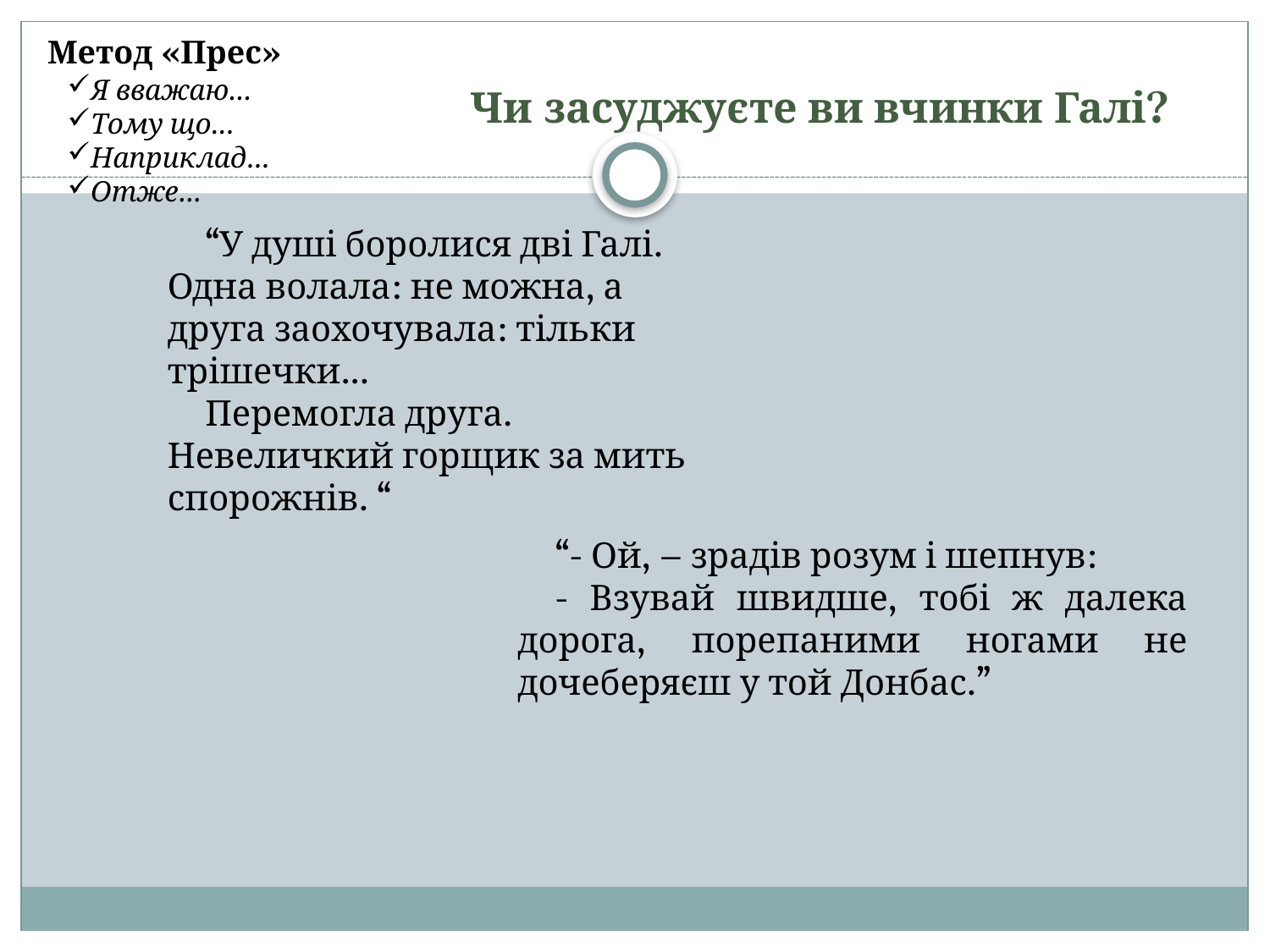

Метод «Прес»

# Чи засуджуєте ви вчинки Галі?
Я вважаю...
Тому що...
Наприклад...
Отже…
“У душі боролися дві Галі. Одна волала: не можна, а друга заохочувала: тільки трішечки...
Перемогла друга. Невеличкий горщик за мить спорожнів. “
“- Ой, – зрадів розум і шепнув:
- Взувай швидше, тобі ж далека дорога, порепаними ногами не дочеберяєш у той Донбас.”